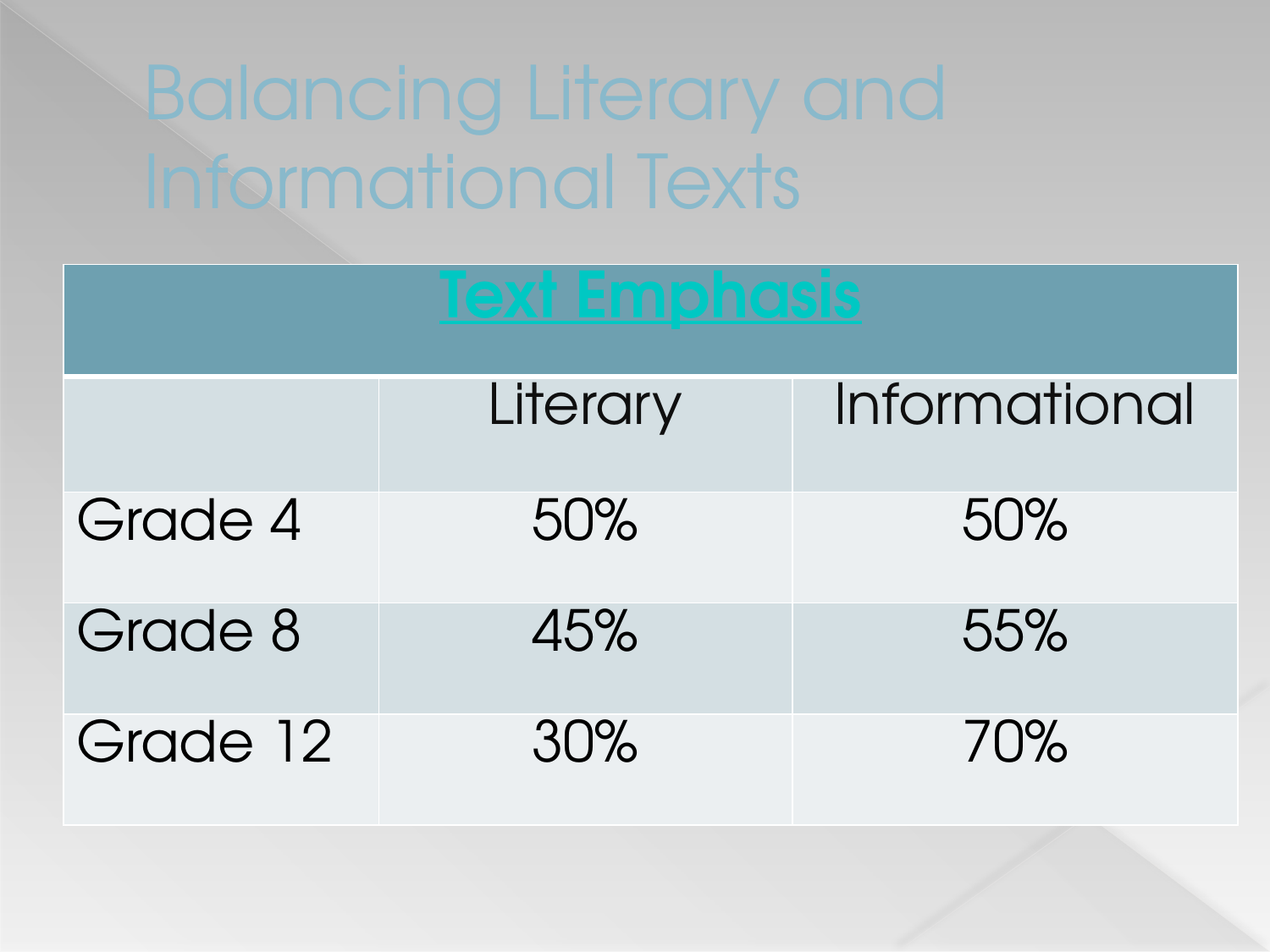

# Balancing Literary and Informational Texts
| Text Emphasis |  |  |
| --- | --- | --- |
|  | Literary | Informational |
| Grade 4 | 50% | 50% |
| Grade 8 | 45% | 55% |
| Grade 12 | 30% | 70% |